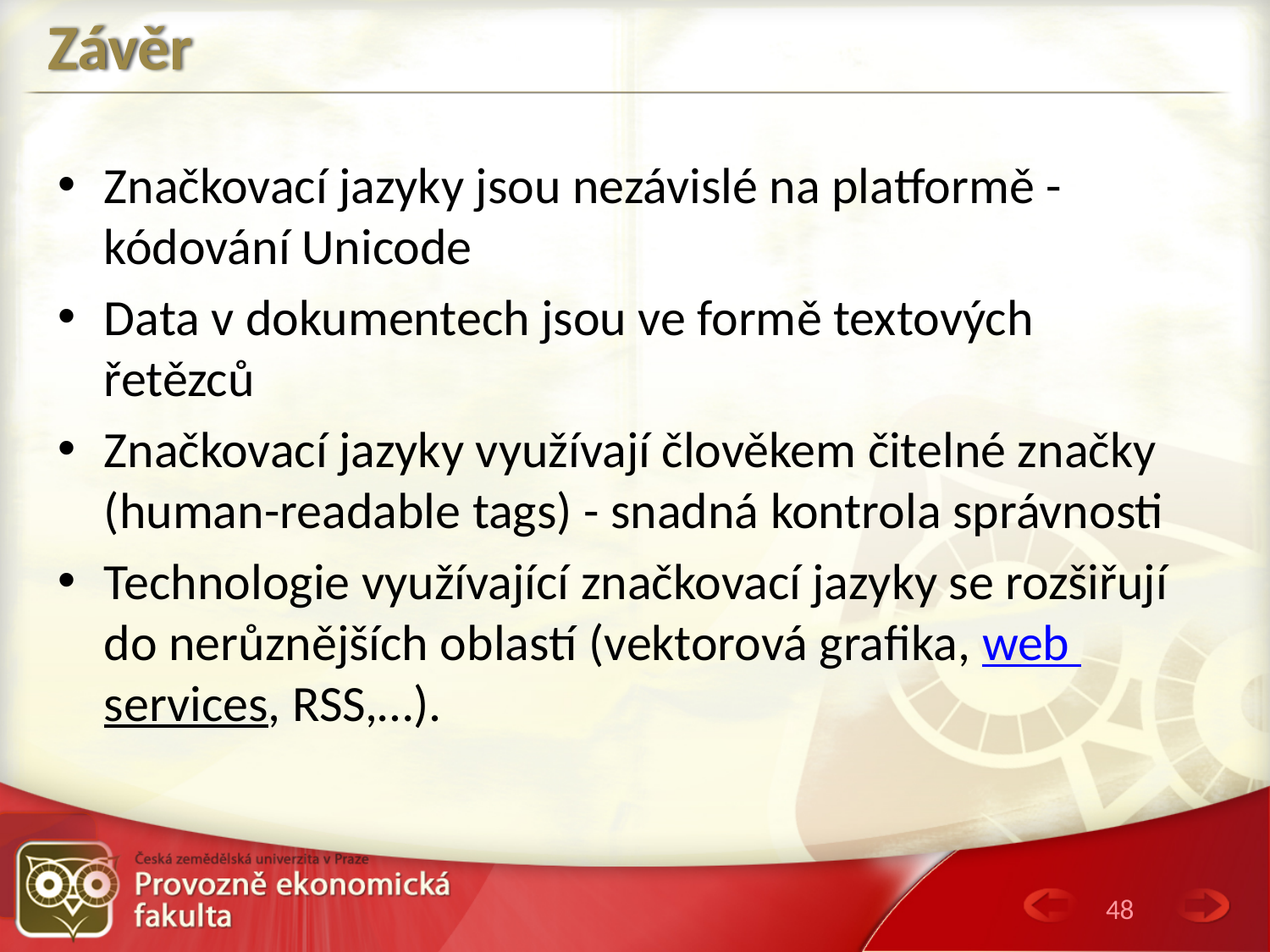

# Závěr
Značkovací jazyky jsou nezávislé na platformě - kódování Unicode
Data v dokumentech jsou ve formě textových řetězců
Značkovací jazyky využívají člověkem čitelné značky (human-readable tags) - snadná kontrola správnosti
Technologie využívající značkovací jazyky se rozšiřují do nerůznějších oblastí (vektorová grafika, web services, RSS,…).